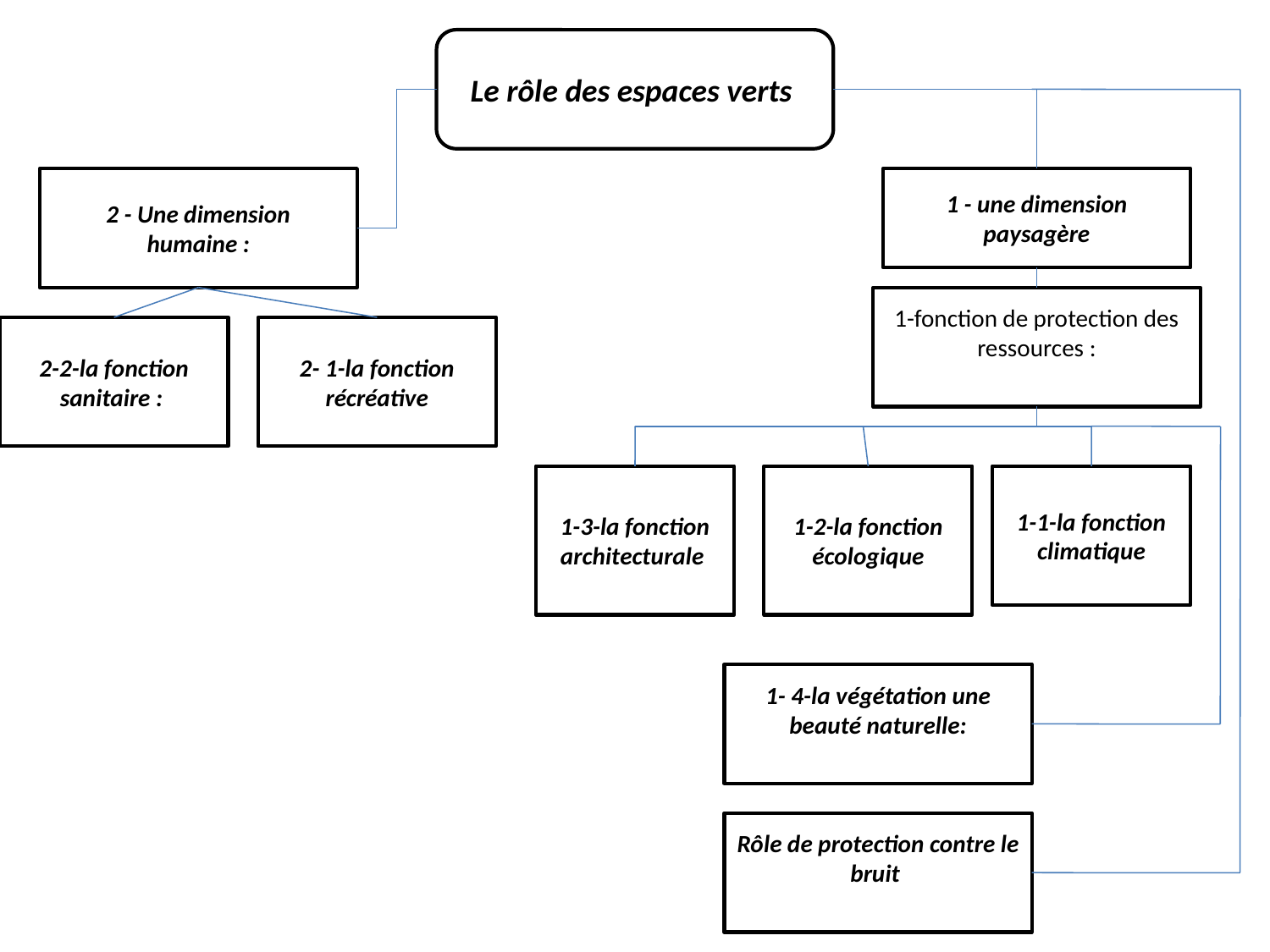

Le rôle des espaces verts
2 - Une dimension humaine :
1 - une dimension paysagère
1-fonction de protection des ressources :
2-2-la fonction sanitaire :
2- 1-la fonction récréative
1-3-la fonction architecturale
1-2-la fonction écologique
1-1-la fonction climatique
1- 4-la végétation une beauté naturelle:
Rôle de protection contre le bruit